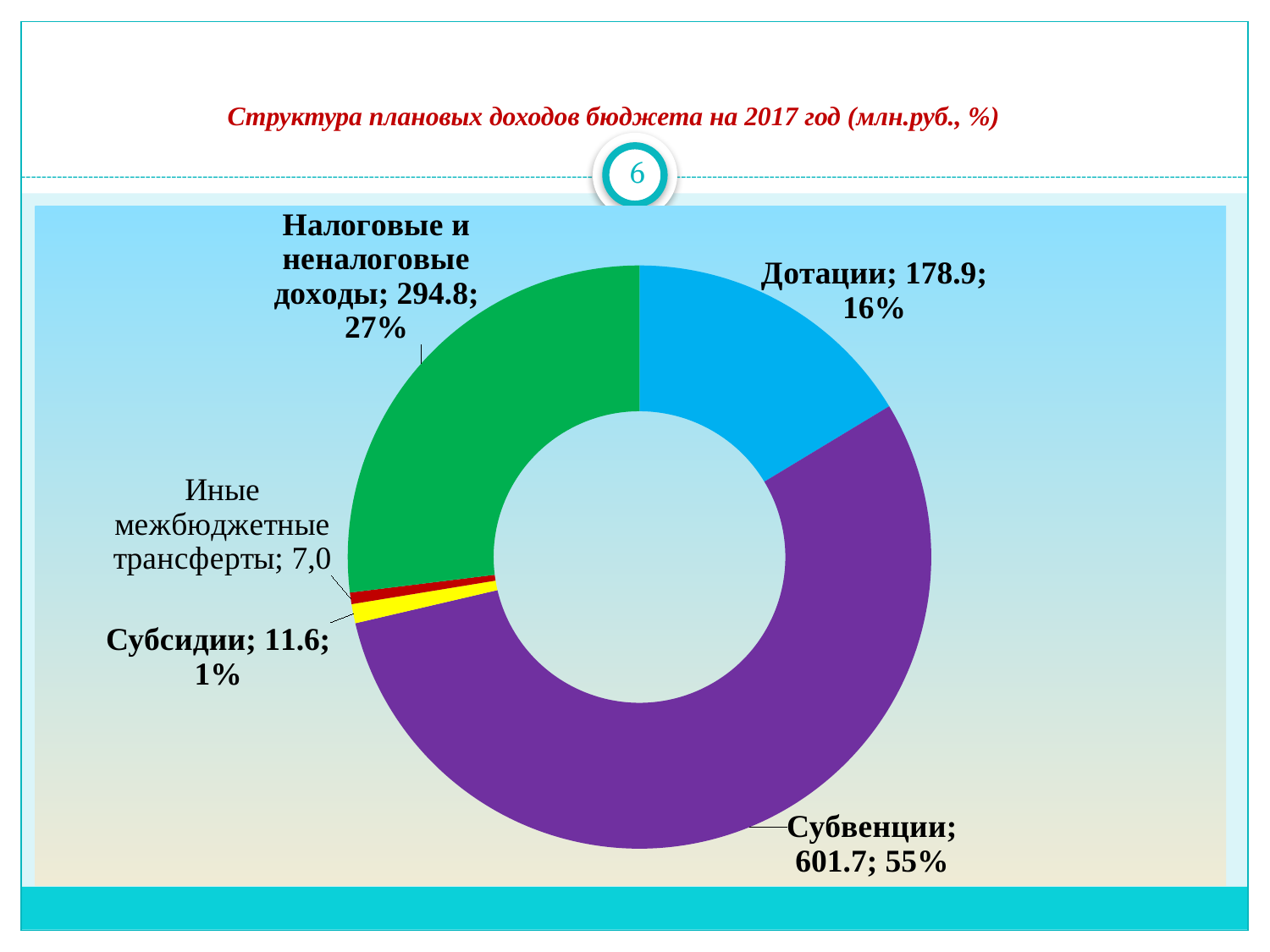

# Структура плановых доходов бюджета на 2017 год (млн.руб., %)
6

### Chart

| Category | Столбец1 |
|---|---|
| Дотации | 178.9 |
| Субвенции | 601.7 |
| Субсидии | 11.6 |
| Иные межбюджетные трансферты | 7.0 |
| Налоговые и неналоговые доходы | 294.8 |